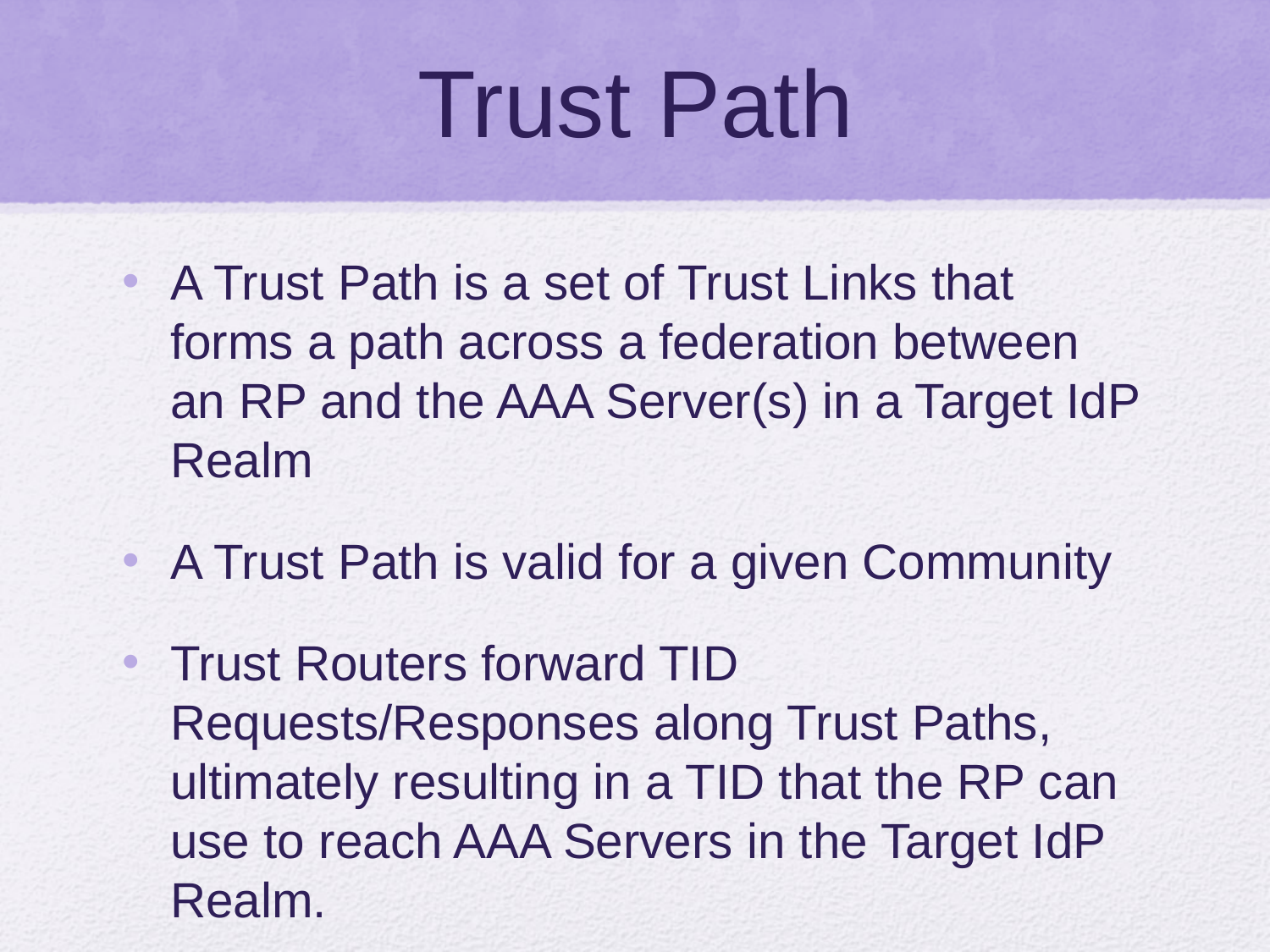

# Trust Path
A Trust Path is a set of Trust Links that forms a path across a federation between an RP and the AAA Server(s) in a Target IdP Realm
A Trust Path is valid for a given Community
Trust Routers forward TID Requests/Responses along Trust Paths, ultimately resulting in a TID that the RP can use to reach AAA Servers in the Target IdP Realm.